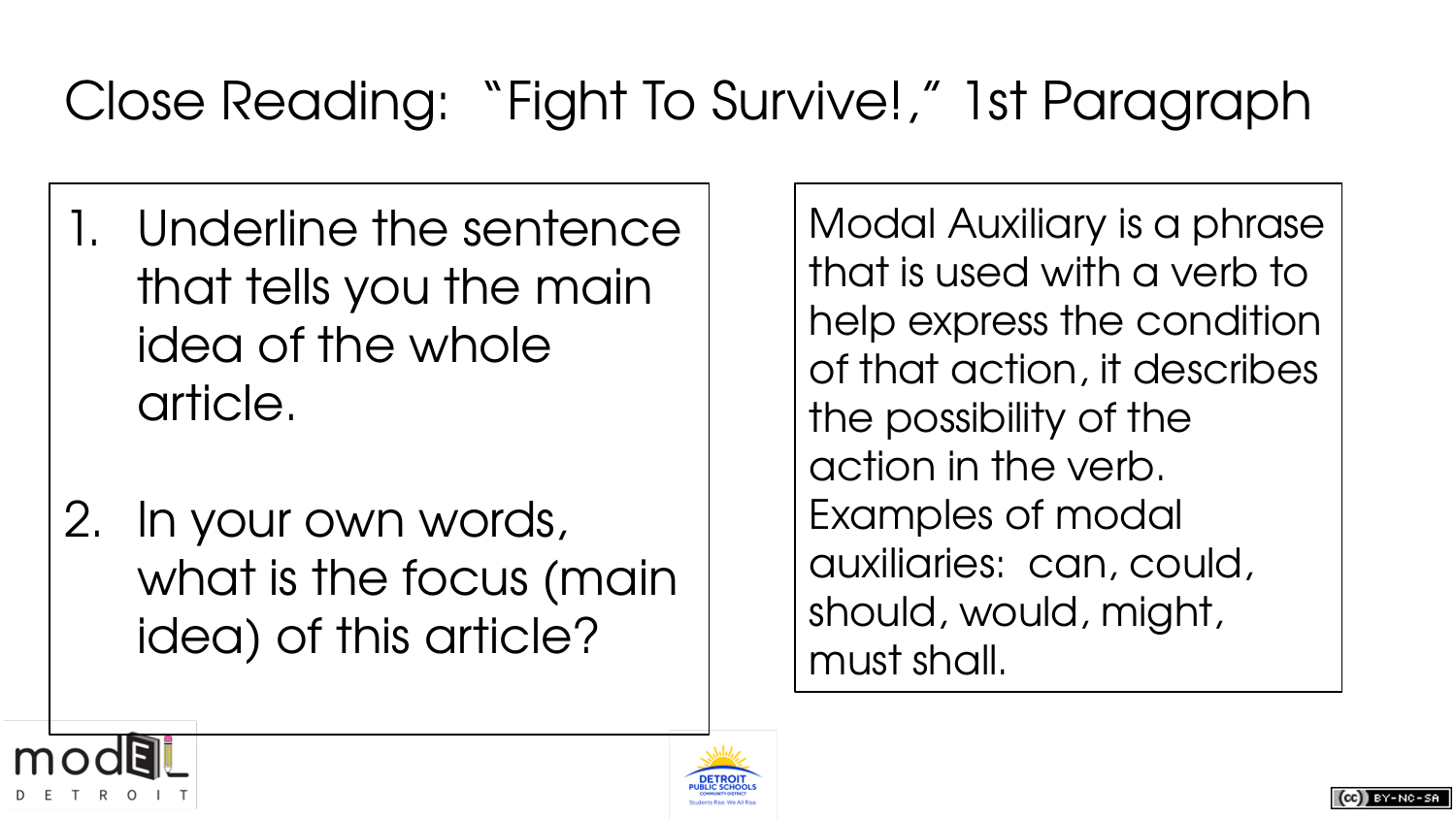

# Close Reading:  “Fight To Survive!,” 1st Paragraph
Underline the sentence that tells you the main idea of the whole article.

In your own words, what is the focus (main idea) of this article?
Modal Auxiliary is a phrase that is used with a verb to help express the condition of that action, it describes the possibility of the action in the verb.  Examples of modal auxiliaries:  can, could, should, would, might, must shall.